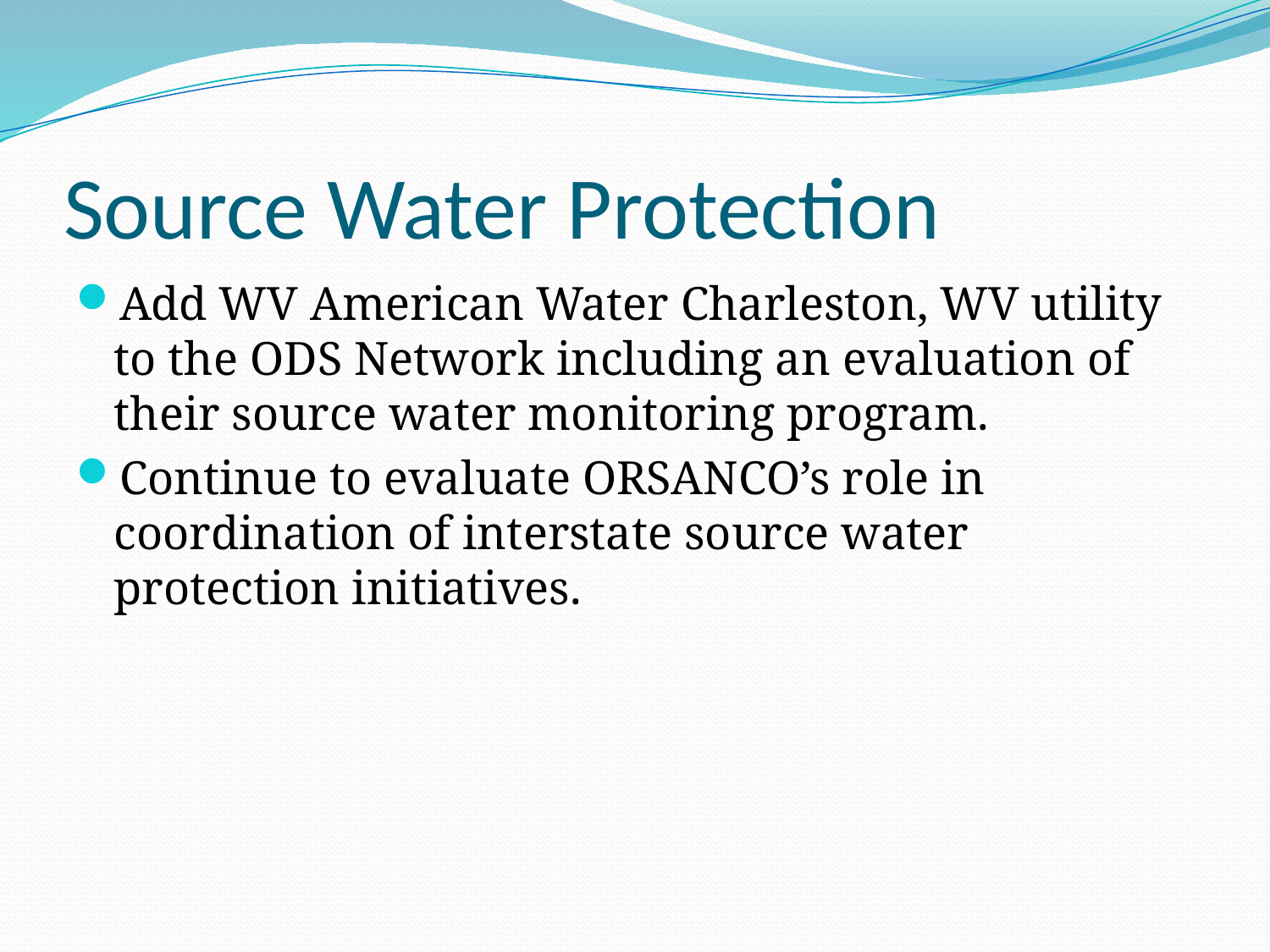

# Source Water Protection
Add WV American Water Charleston, WV utility to the ODS Network including an evaluation of their source water monitoring program.
Continue to evaluate ORSANCO’s role in coordination of interstate source water protection initiatives.